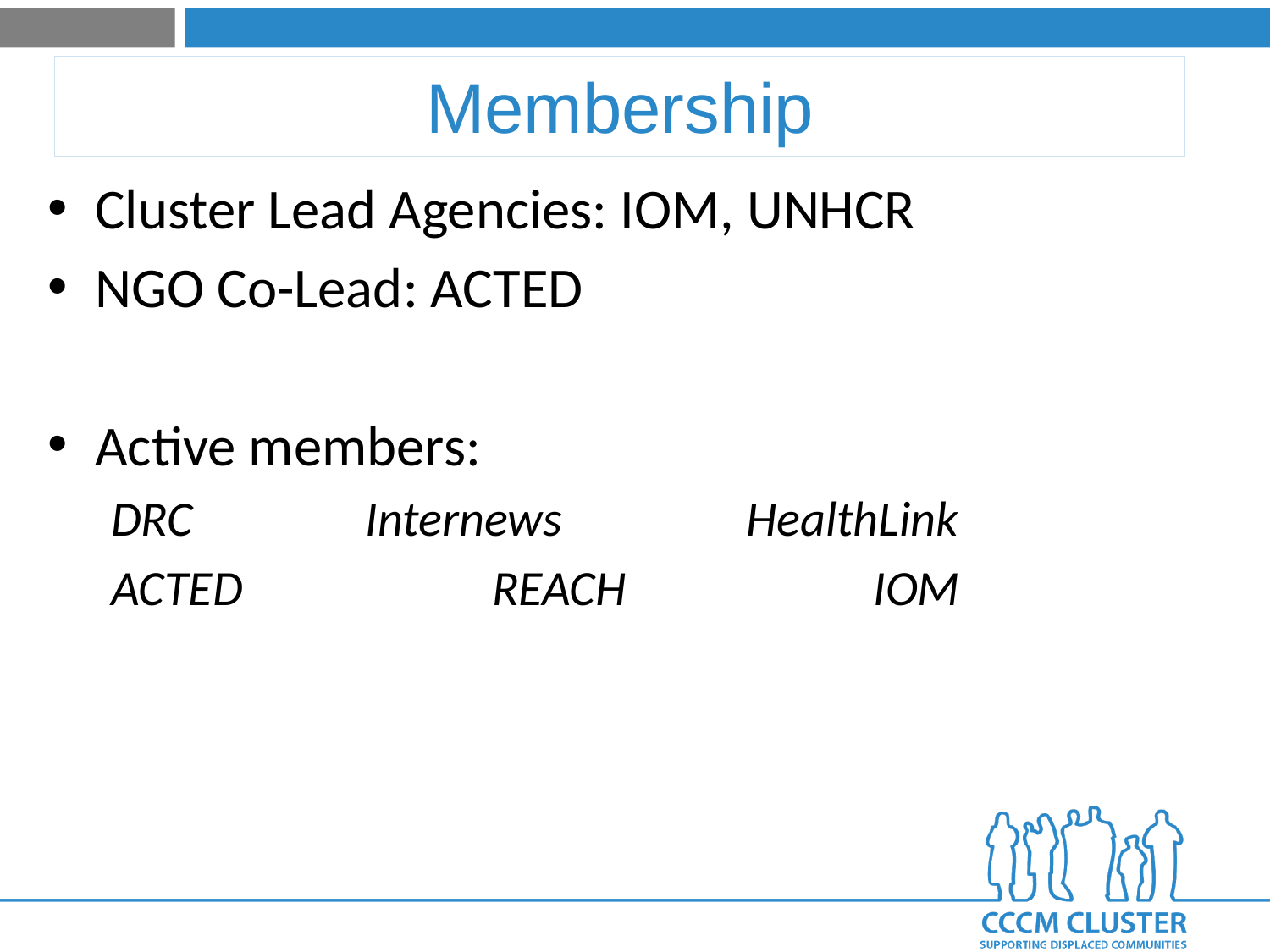

# Membership
Cluster Lead Agencies: IOM, UNHCR
NGO Co-Lead: ACTED

Active members:
DRC		Internews		HealthLink
ACTED		REACH		IOM